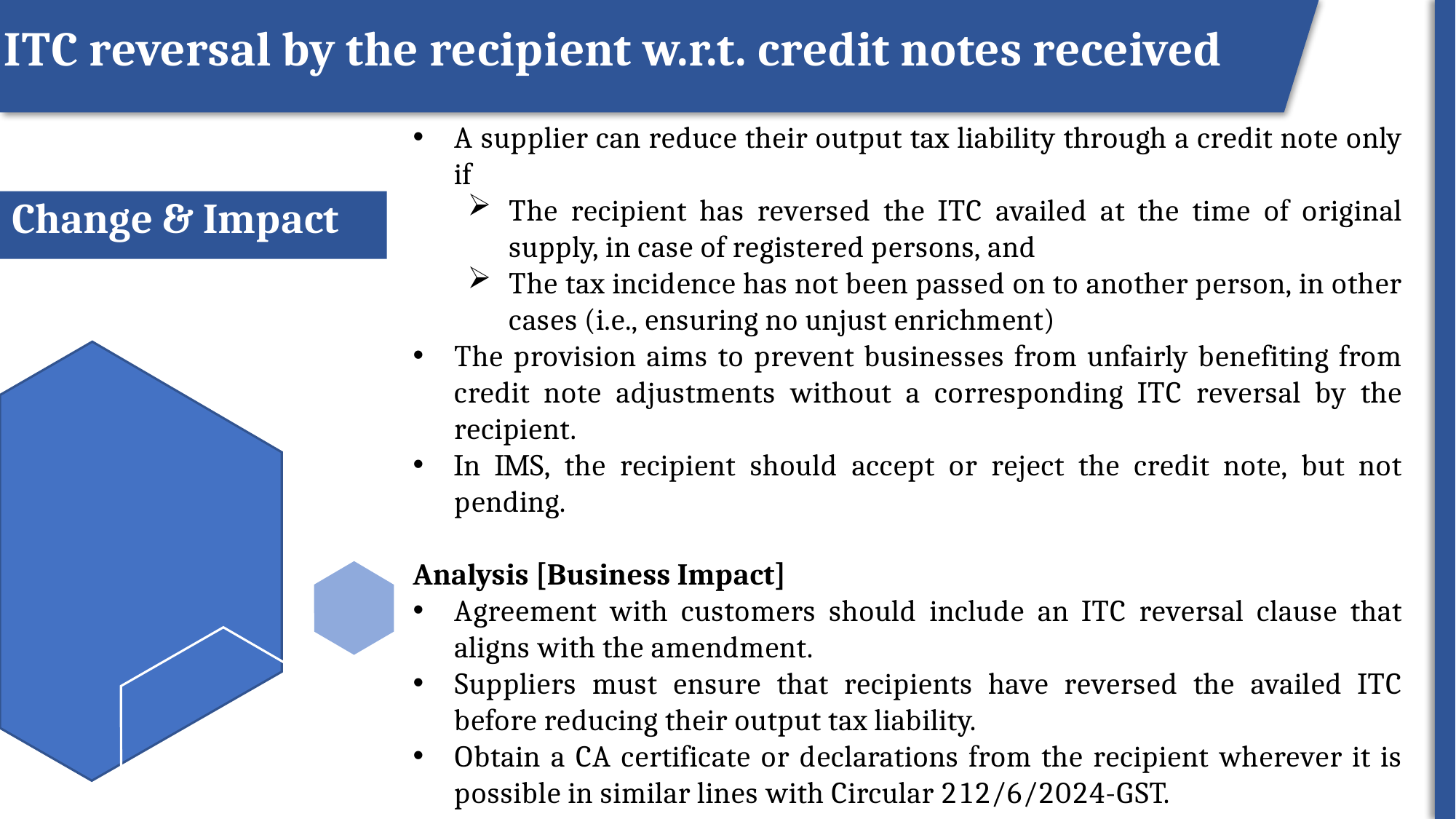

ITC reversal by the recipient w.r.t. credit notes received
A supplier can reduce their output tax liability through a credit note only if
The recipient has reversed the ITC availed at the time of original supply, in case of registered persons, and
The tax incidence has not been passed on to another person, in other cases (i.e., ensuring no unjust enrichment)
The provision aims to prevent businesses from unfairly benefiting from credit note adjustments without a corresponding ITC reversal by the recipient.
In IMS, the recipient should accept or reject the credit note, but not pending.

Analysis [Business Impact]
Agreement with customers should include an ITC reversal clause that aligns with the amendment.
Suppliers must ensure that recipients have reversed the availed ITC before reducing their output tax liability.
Obtain a CA certificate or declarations from the recipient wherever it is possible in similar lines with Circular 212/6/2024-GST.
ROI
# Change & Impact
59